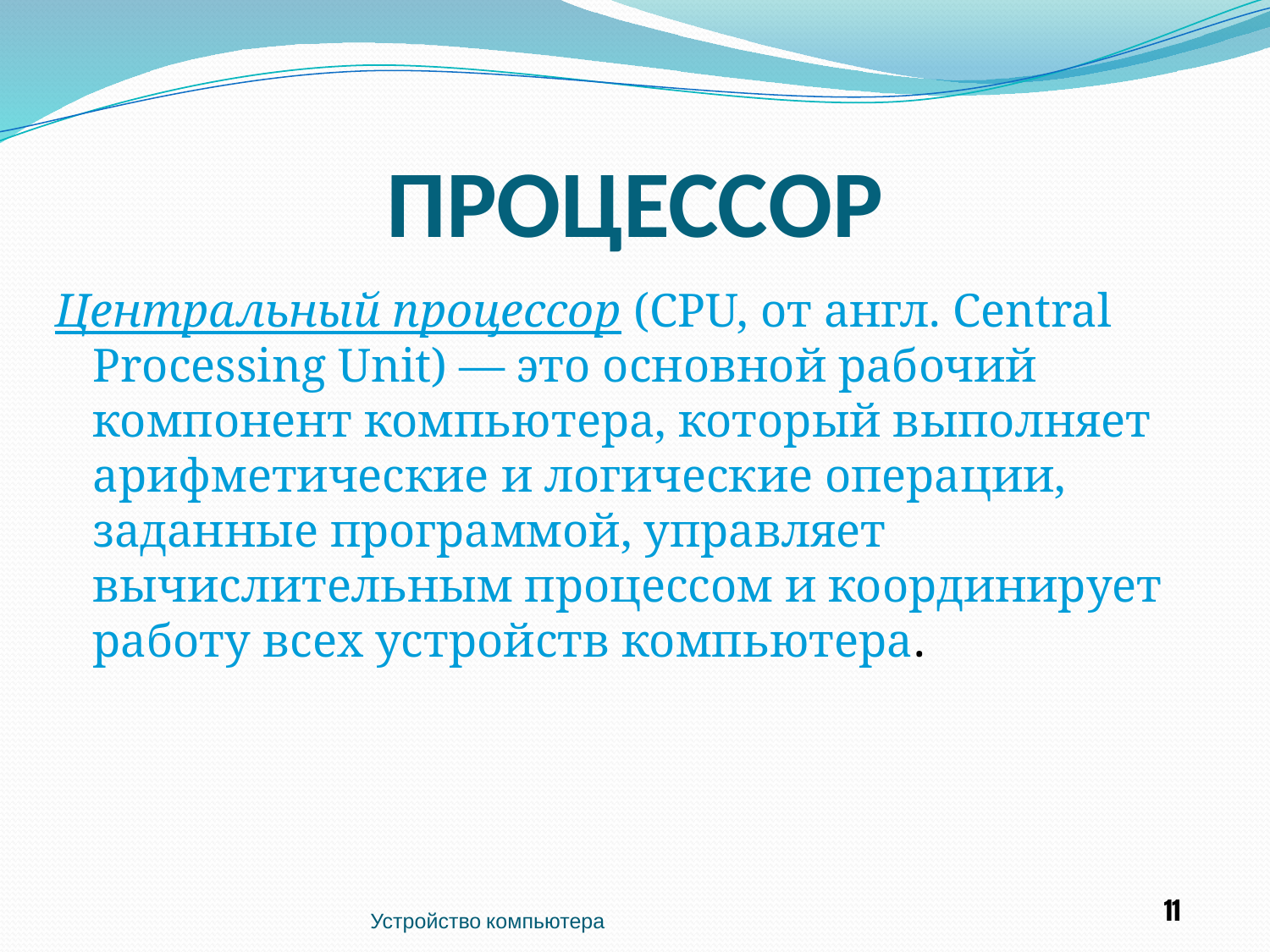

# ПРОЦЕССОР
Центральный процессор (CPU, от англ. Central Processing Unit) — это основной рабочий компонент компьютера, который выполняет арифметические и логические операции, заданные программой, управляет вычислительным процессом и координирует работу всех устройств компьютера.
Устройство компьютера
11